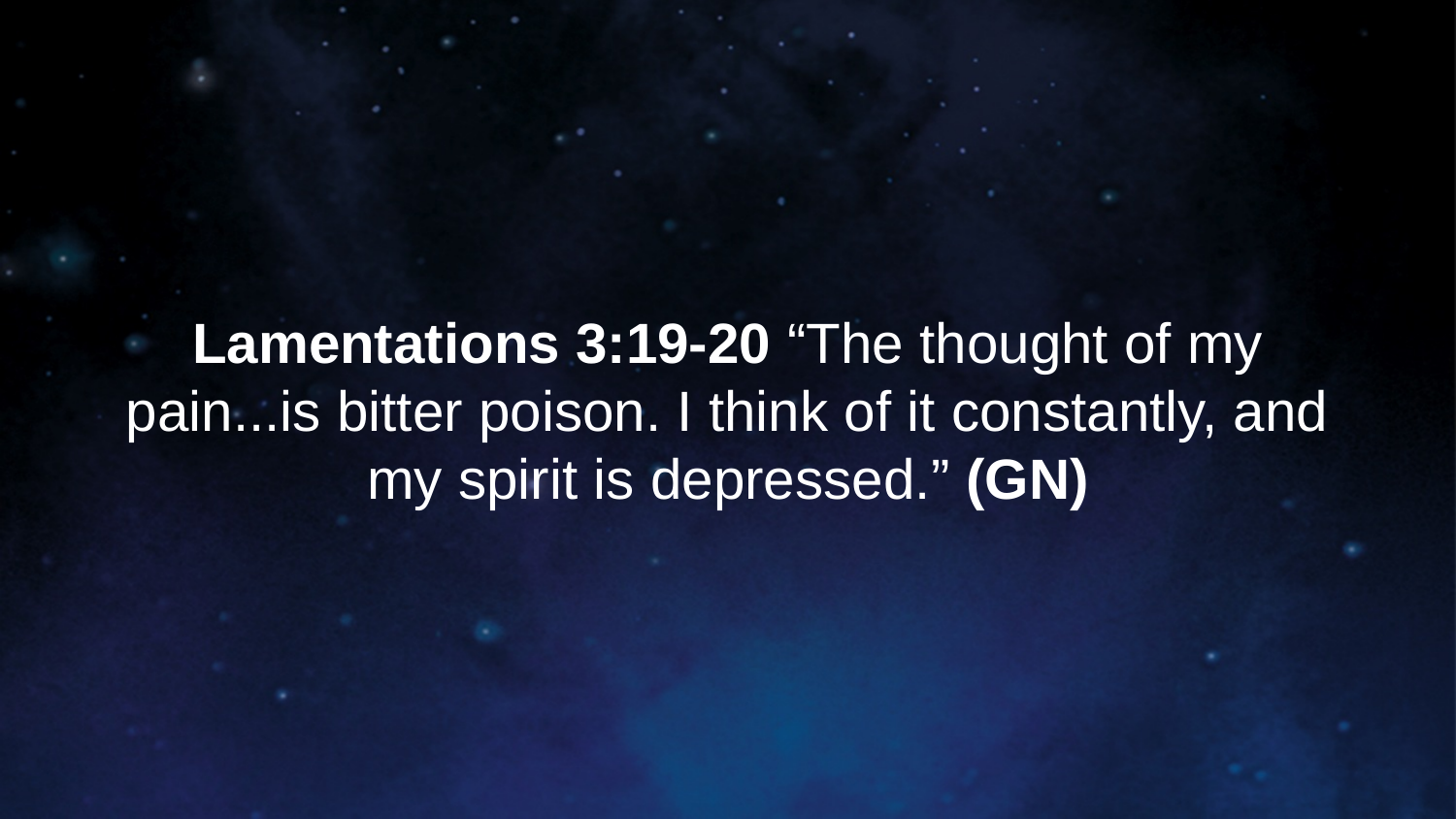

# Lamentations 3:19-20 “The thought of my pain...is bitter poison. I think of it constantly, and my spirit is depressed.” (GN)